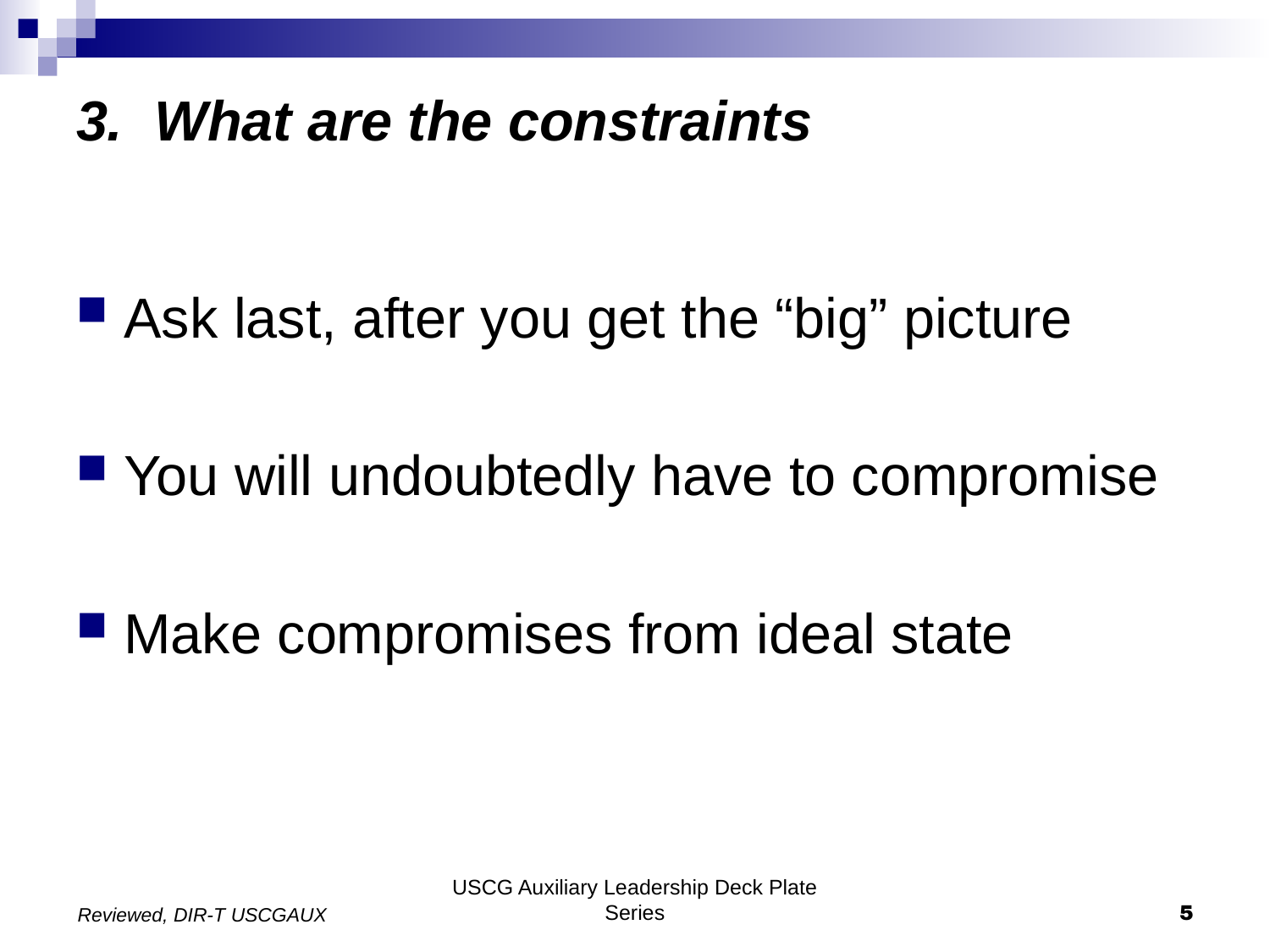

# 3.  What are the constraints
Ask last, after you get the “big” picture

You will undoubtedly have to compromise

Make compromises from ideal state
USCG Auxiliary Leadership Deck Plate Series
5
Reviewed, DIR-T USCGAUX